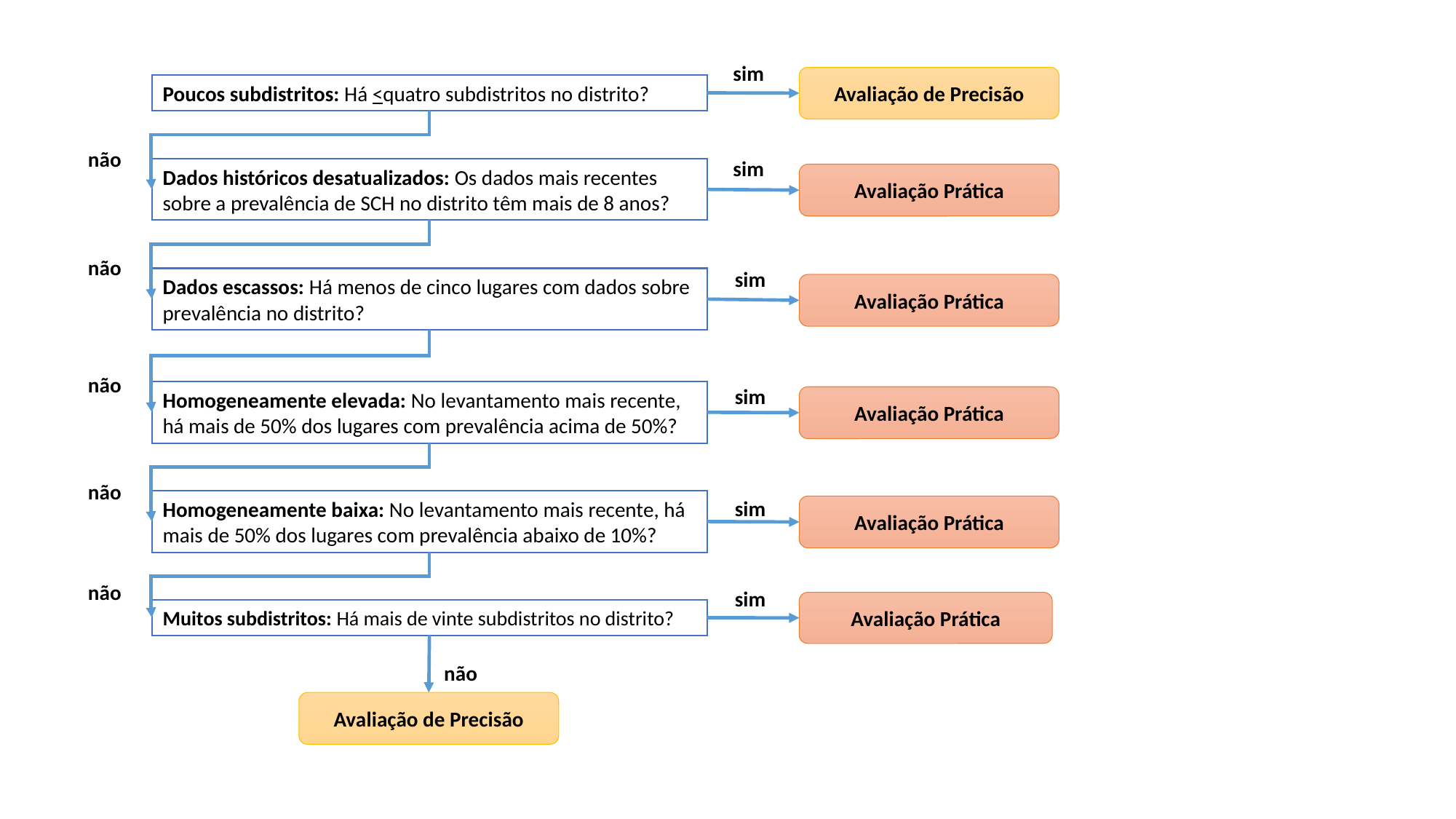

sim
Avaliação de Precisão
Poucos subdistritos: Há <quatro subdistritos no distrito?
não
sim
Dados históricos desatualizados: Os dados mais recentes sobre a prevalência de SCH no distrito têm mais de 8 anos?
Avaliação Prática
não
sim
Dados escassos: Há menos de cinco lugares com dados sobre prevalência no distrito?
Avaliação Prática
não
sim
Homogeneamente elevada: No levantamento mais recente, há mais de 50% dos lugares com prevalência acima de 50%?
Avaliação Prática
não
sim
Homogeneamente baixa: No levantamento mais recente, há mais de 50% dos lugares com prevalência abaixo de 10%?
Avaliação Prática
não
sim
Avaliação Prática
Muitos subdistritos: Há mais de vinte subdistritos no distrito?
não
Avaliação de Precisão